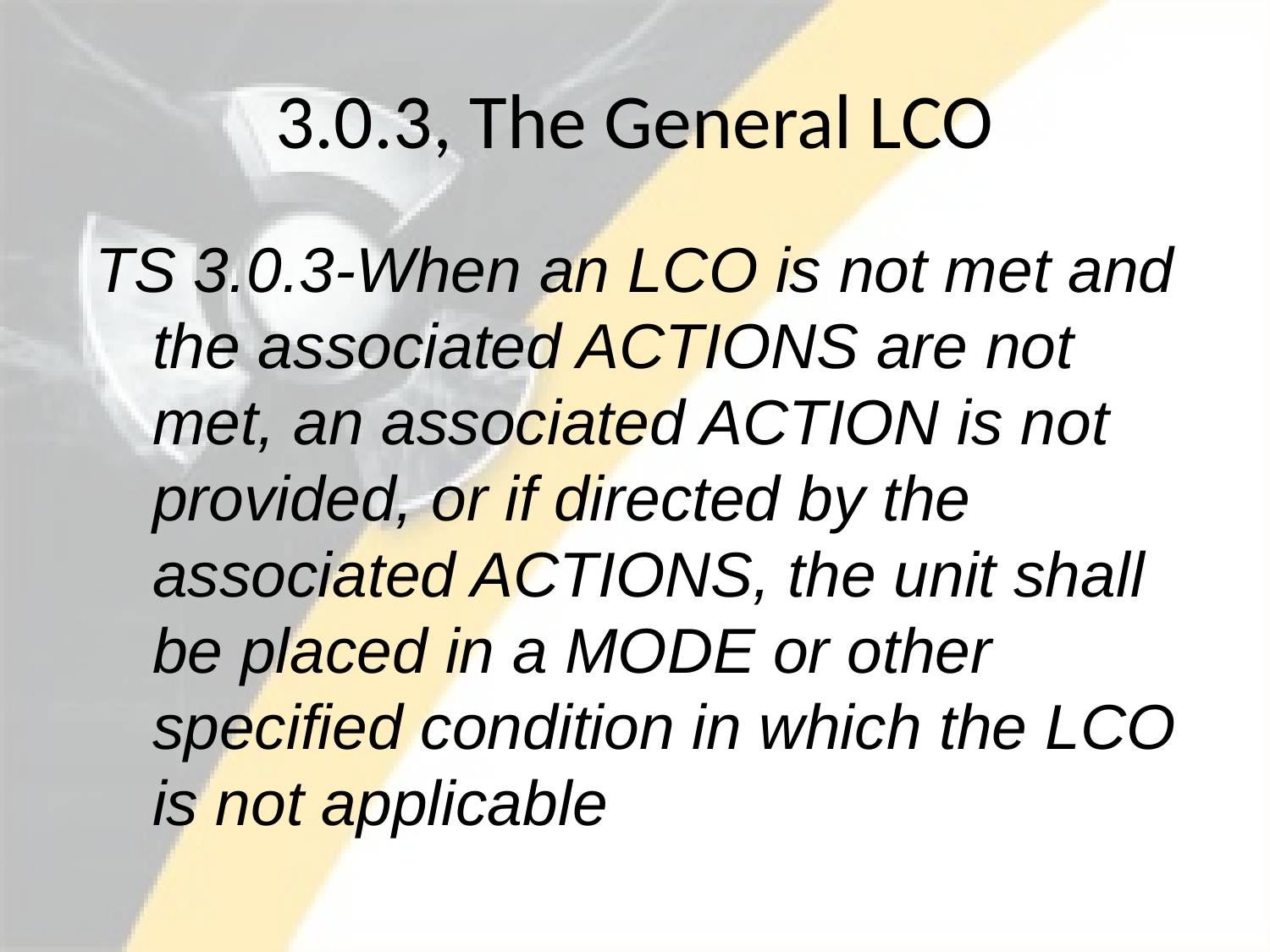

# 3.0.3, The General LCO
TS 3.0.3-When an LCO is not met and the associated ACTIONS are not met, an associated ACTION is not provided, or if directed by the associated ACTIONS, the unit shall be placed in a MODE or other specified condition in which the LCO is not applicable